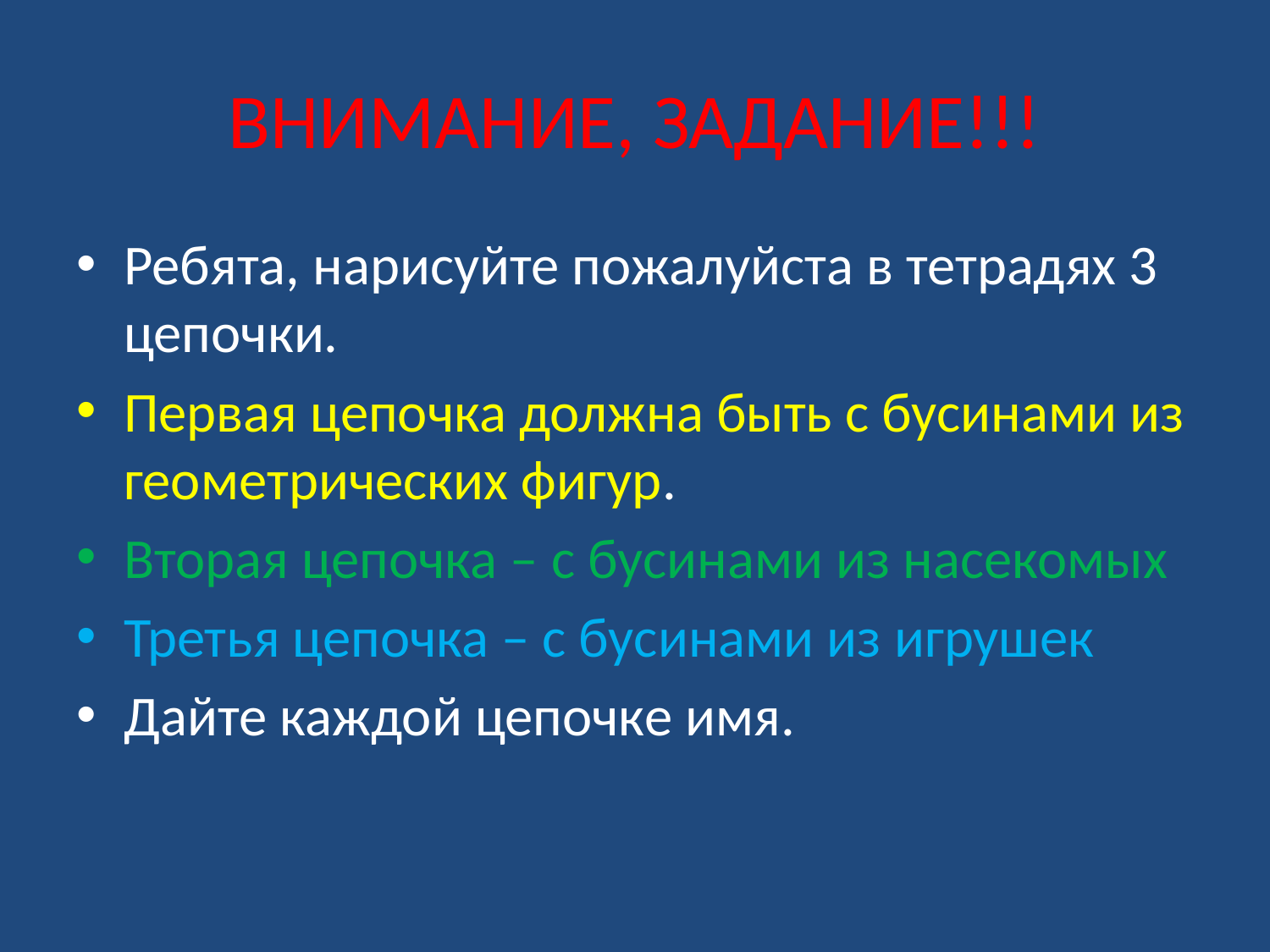

# ВНИМАНИЕ, ЗАДАНИЕ!!!
Ребята, нарисуйте пожалуйста в тетрадях 3 цепочки.
Первая цепочка должна быть с бусинами из геометрических фигур.
Вторая цепочка – с бусинами из насекомых
Третья цепочка – с бусинами из игрушек
Дайте каждой цепочке имя.